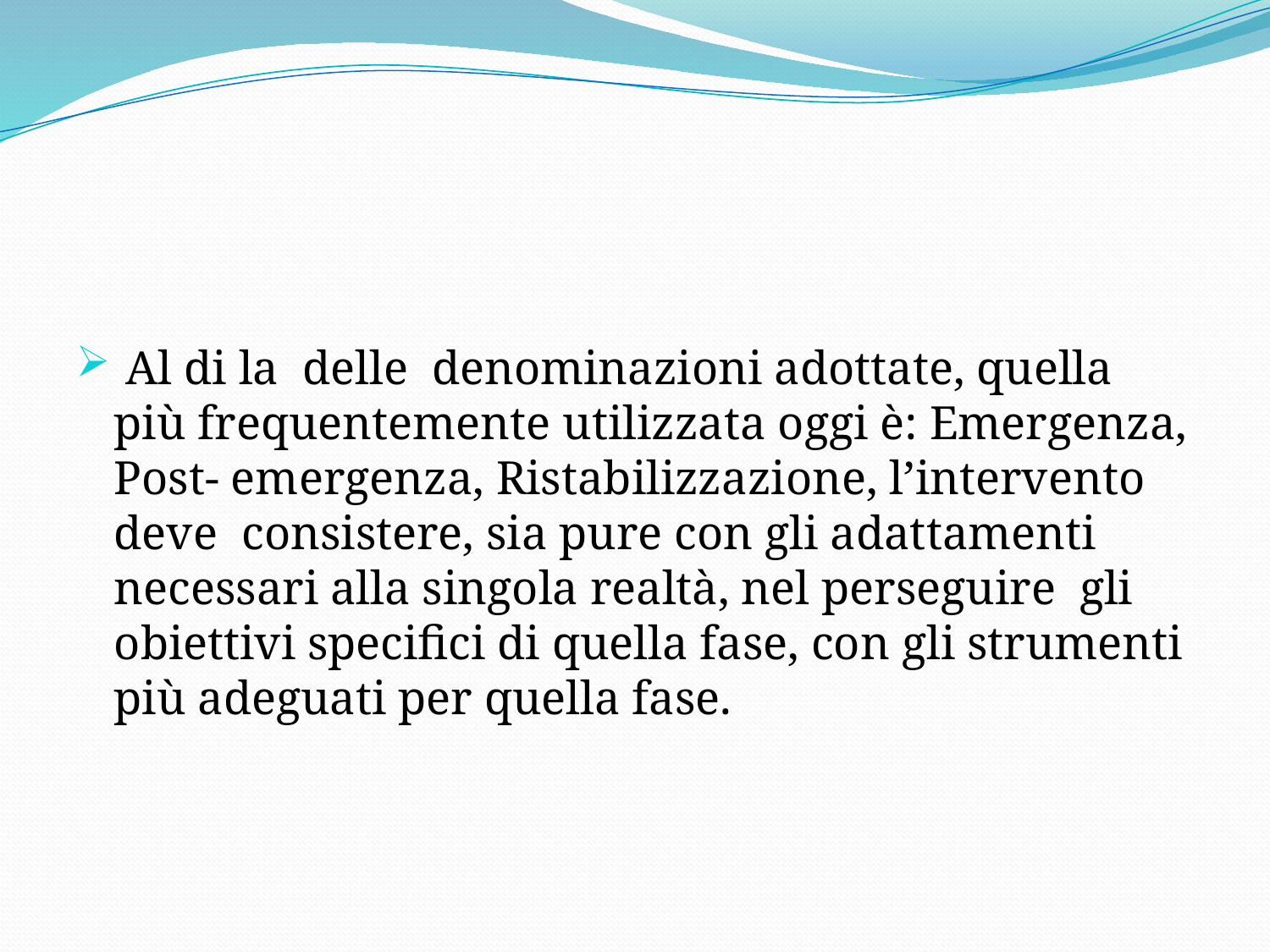

#

 Al di la  delle  denominazioni adottate, quella più frequentemente utilizzata oggi è: Emergenza, Post- emergenza, Ristabilizzazione, l’intervento deve  consistere, sia pure con gli adattamenti necessari alla singola realtà, nel perseguire  gli  obiettivi specifici di quella fase, con gli strumenti più adeguati per quella fase.